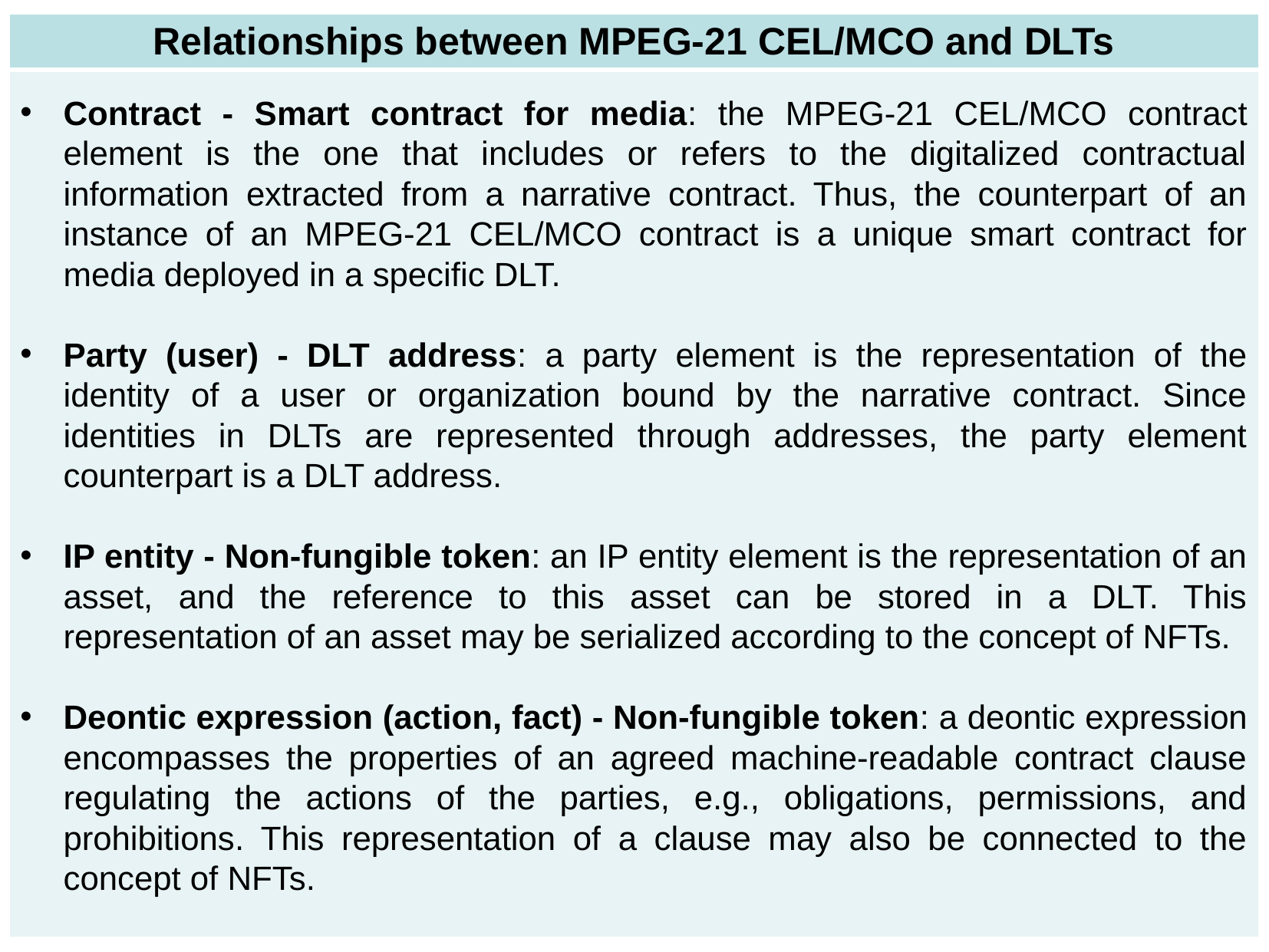

| Relationships between MPEG-21 CEL/MCO and DLTs |
| --- |
|  |
Contract - Smart contract for media: the MPEG-21 CEL/MCO contract element is the one that includes or refers to the digitalized contractual information extracted from a narrative contract. Thus, the counterpart of an instance of an MPEG-21 CEL/MCO contract is a unique smart contract for media deployed in a specific DLT.

Party (user) - DLT address: a party element is the representation of the identity of a user or organization bound by the narrative contract. Since identities in DLTs are represented through addresses, the party element counterpart is a DLT address.

IP entity - Non-fungible token: an IP entity element is the representation of an asset, and the reference to this asset can be stored in a DLT. This representation of an asset may be serialized according to the concept of NFTs.

Deontic expression (action, fact) - Non-fungible token: a deontic expression encompasses the properties of an agreed machine-readable contract clause regulating the actions of the parties, e.g., obligations, permissions, and prohibitions. This representation of a clause may also be connected to the concept of NFTs.